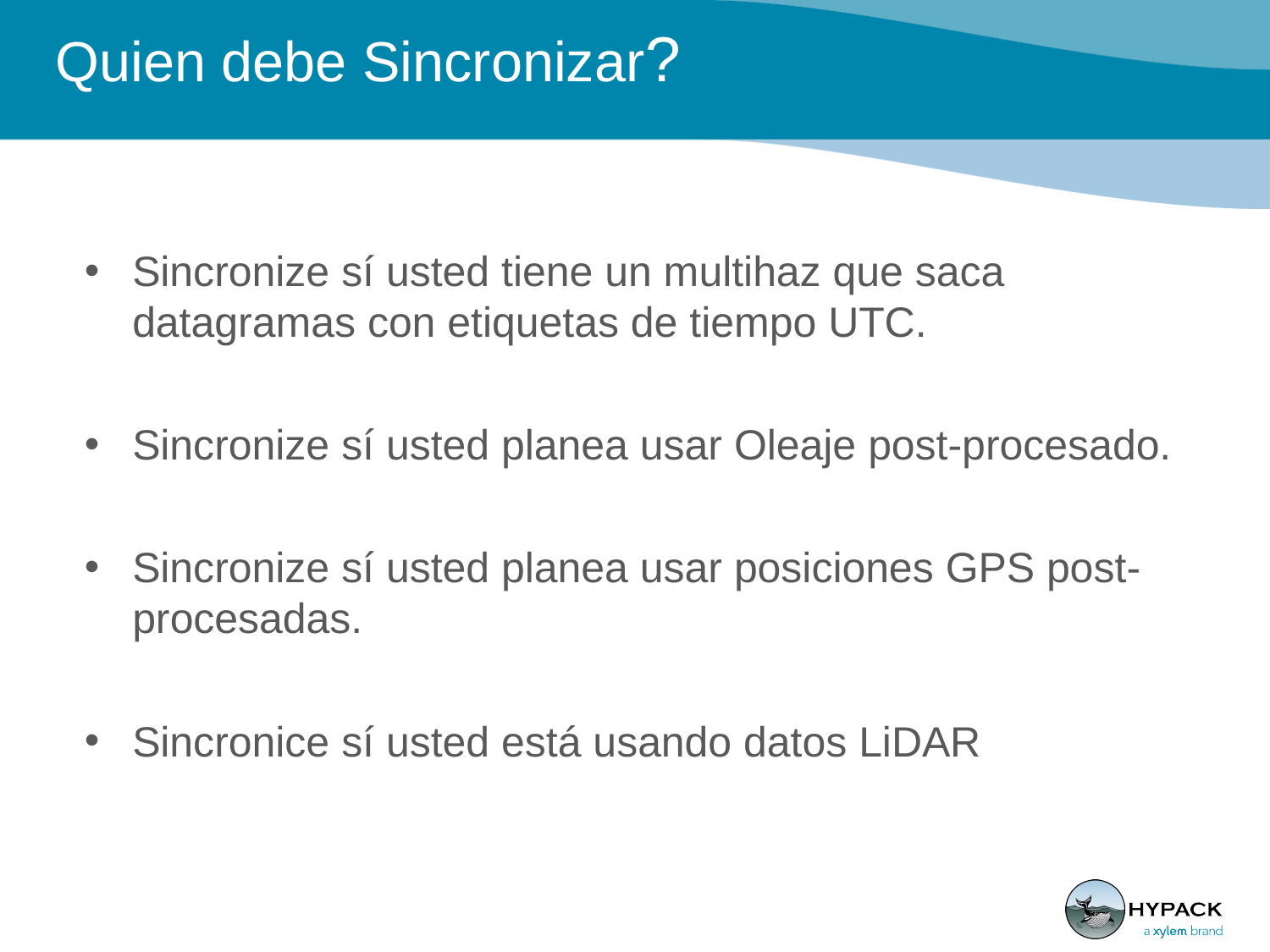

# Quien debe Sincronizar?
Sincronize sí usted tiene un multihaz que saca datagramas con etiquetas de tiempo UTC.

Sincronize sí usted planea usar Oleaje post-procesado.

Sincronize sí usted planea usar posiciones GPS post-procesadas.

Sincronice sí usted está usando datos LiDAR